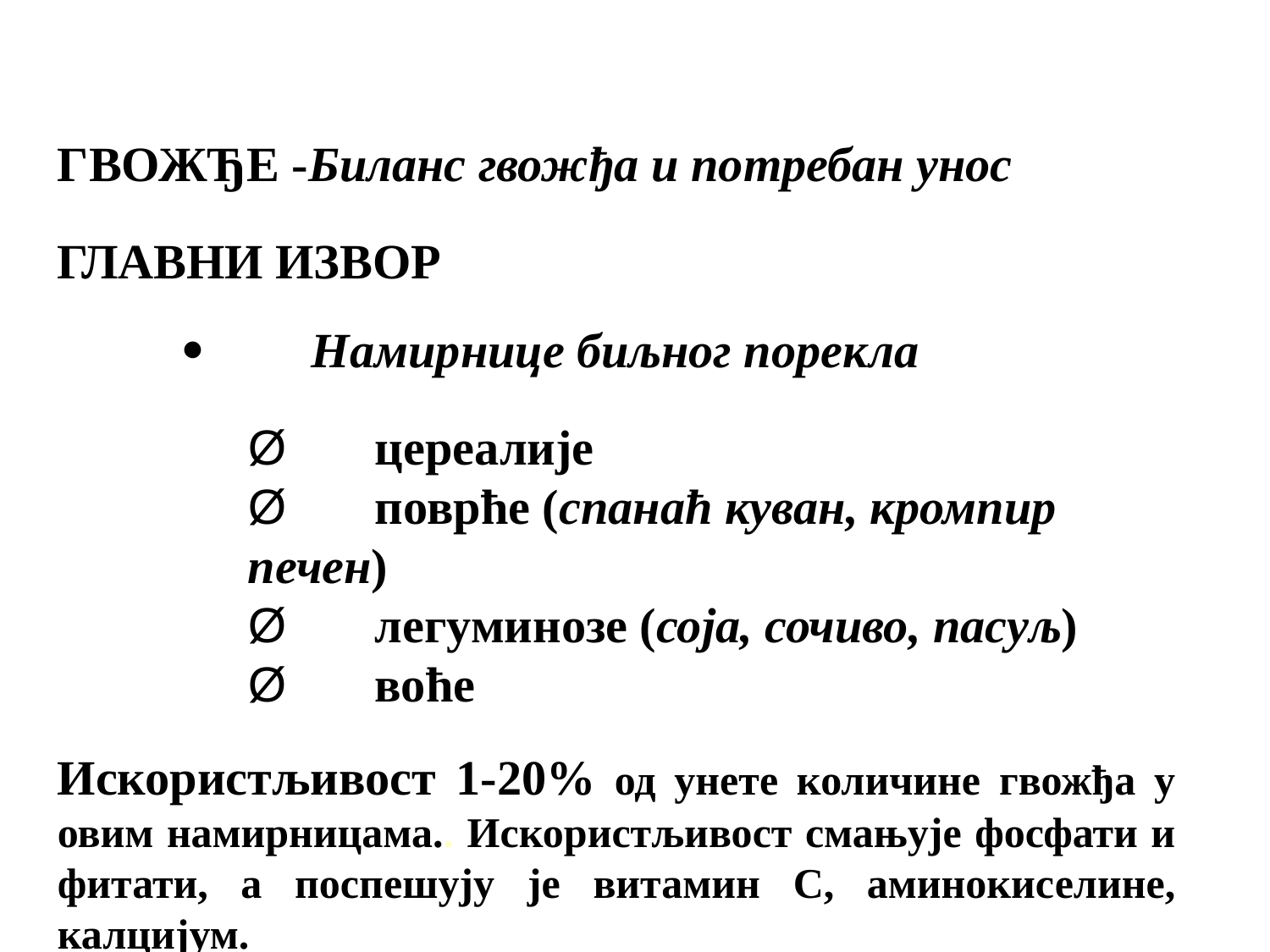

ГВОЖЂЕ -Биланс гвожђа и потребан унос

ГЛАВНИ ИЗВОР

•	Намирнице биљног порекла

Ø	цереалије
Ø	поврће (спанаћ куван, кромпир печен)
Ø	легуминозе (соја, сочиво, пасуљ)
Ø	воће

Искористљивост 1-20% од унете количине гвожђа у овим намирницама.. Искористљивост смањује фосфати и фитати, а поспешују је витамин С, аминокиселине, калцијум.